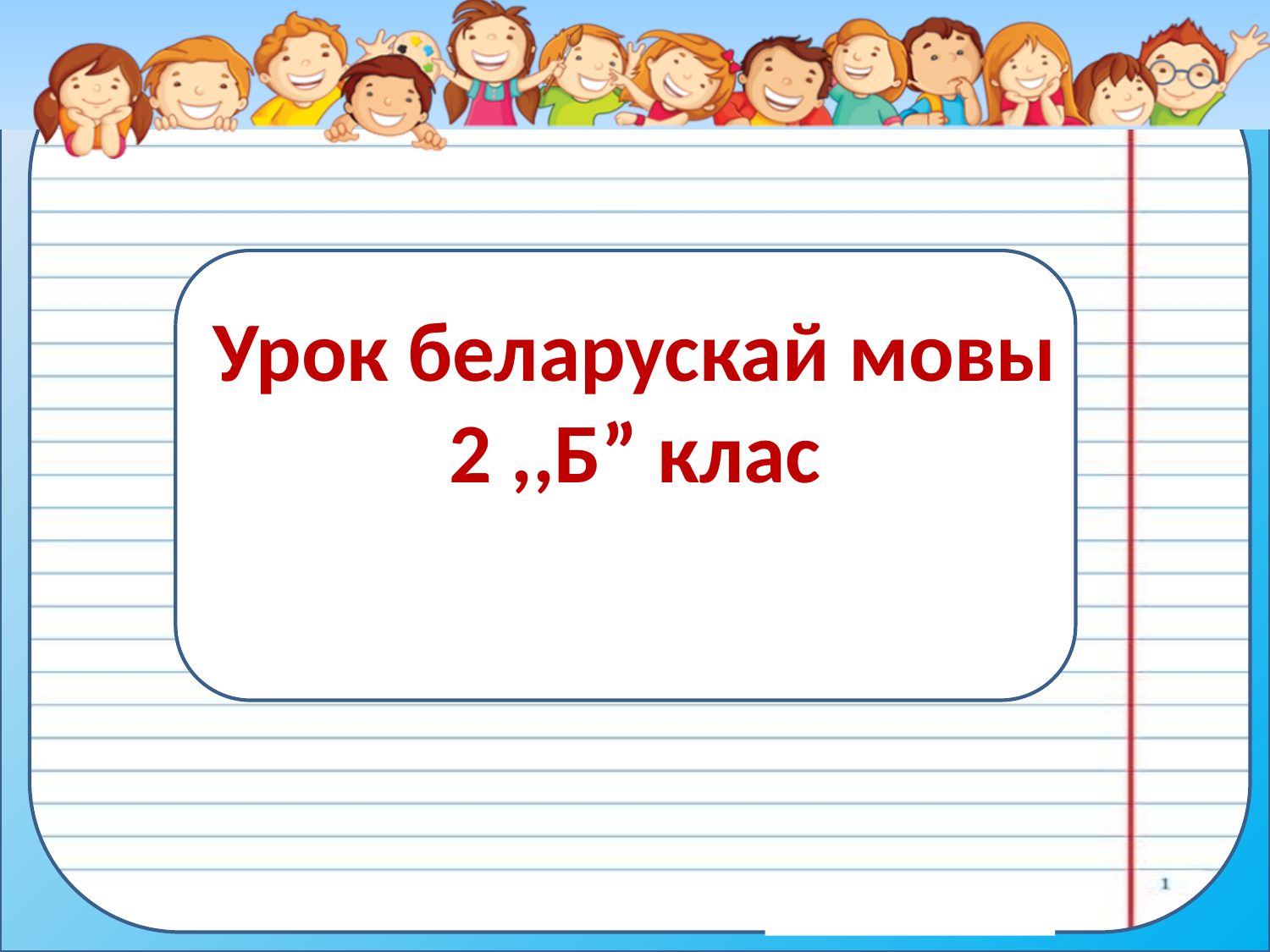

# Урок беларускай мовы 2 ,,Б” клас